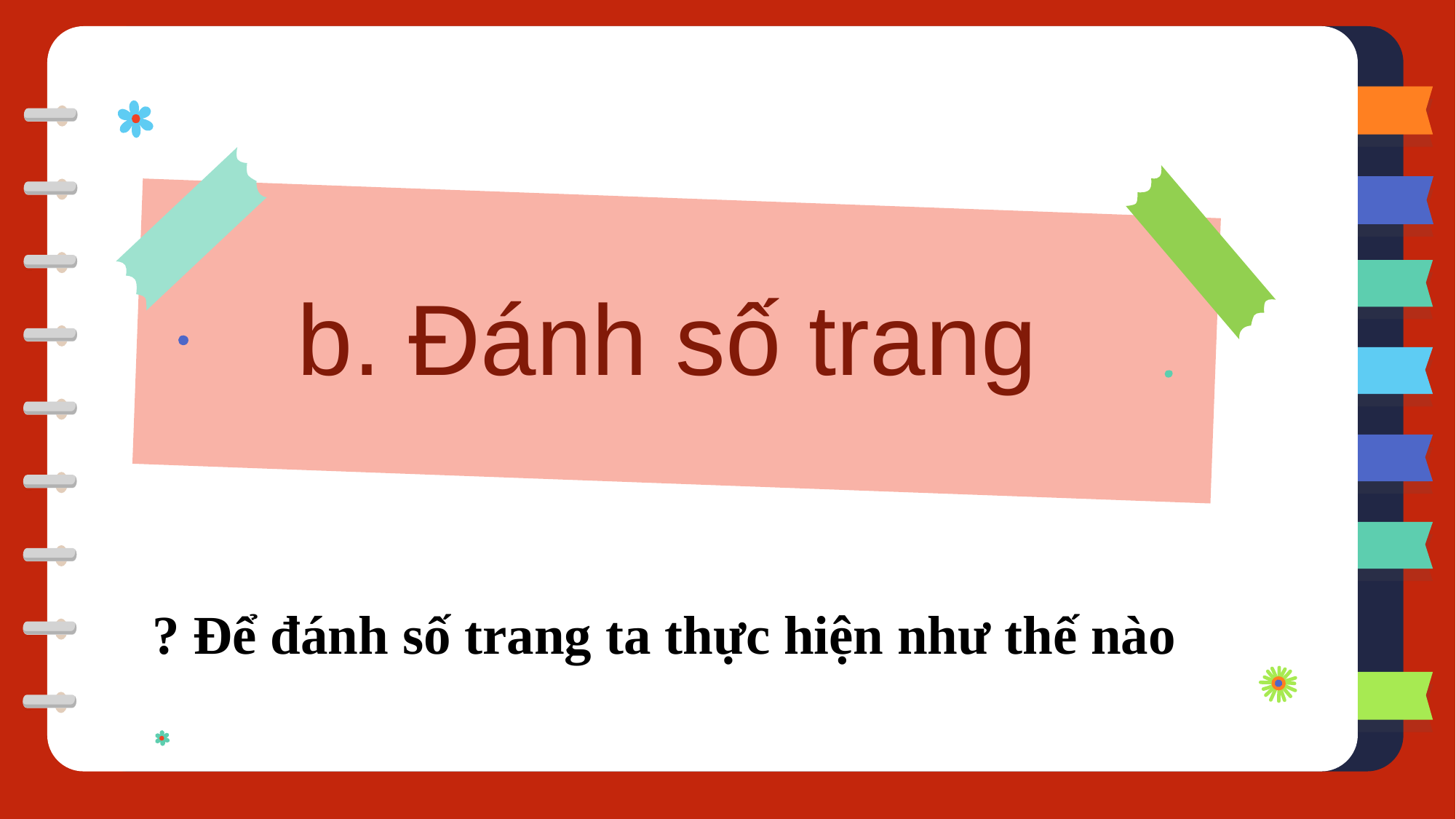

b. Đánh số trang

? Để đánh số trang ta thực hiện như thế nào